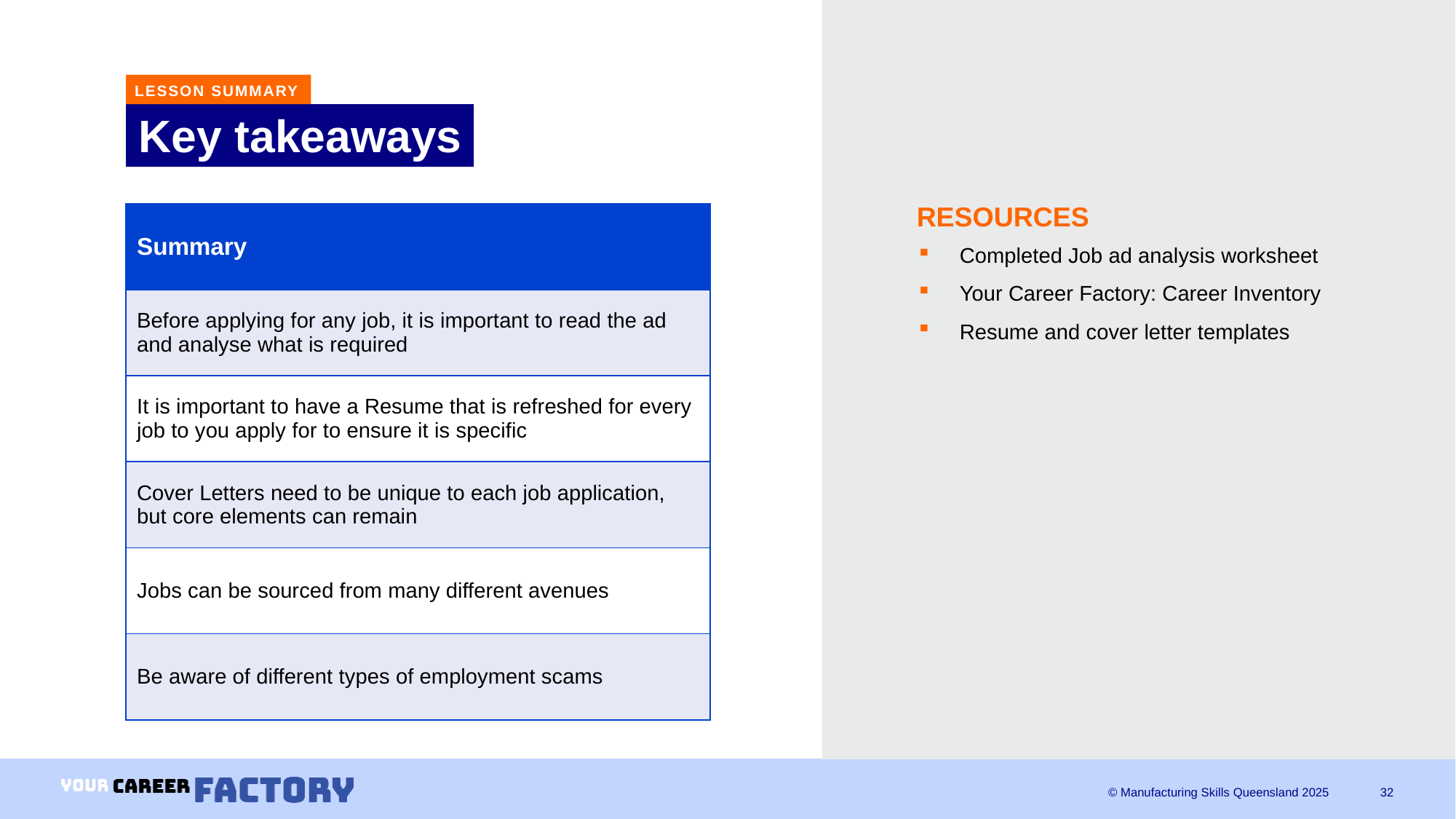

LESSON SUMMARY
# Key takeaways
RESOURCES
| Summary |
| --- |
| Before applying for any job, it is important to read the ad and analyse what is required |
| It is important to have a Resume that is refreshed for every job to you apply for to ensure it is specific |
| Cover Letters need to be unique to each job application, but core elements can remain |
| Jobs can be sourced from many different avenues |
| Be aware of different types of employment scams |
Completed Job ad analysis worksheet
Your Career Factory: Career Inventory
Resume and cover letter templates